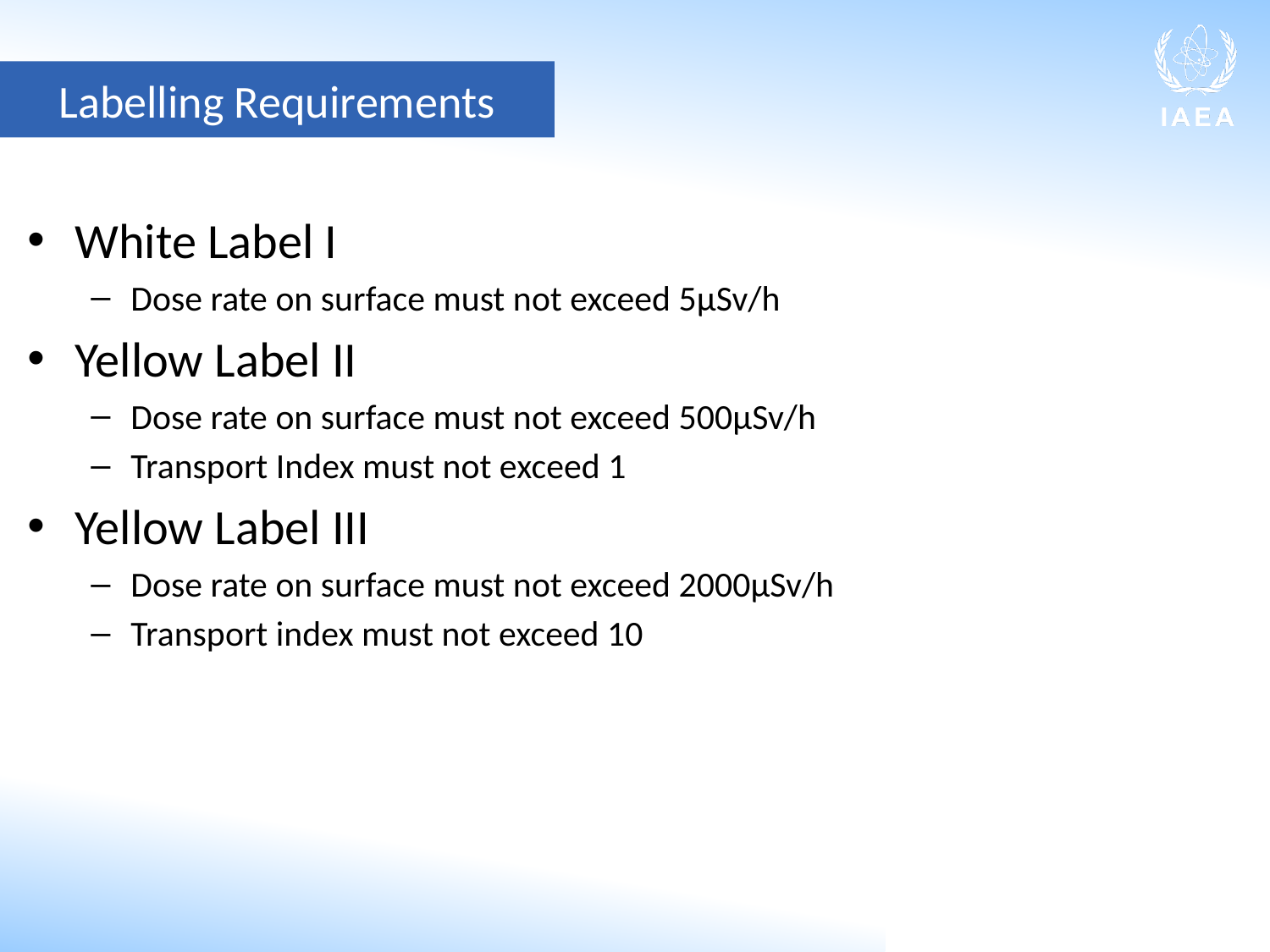

Labelling Requirements
White Label I
Dose rate on surface must not exceed 5µSv/h
Yellow Label II
Dose rate on surface must not exceed 500µSv/h
Transport Index must not exceed 1
Yellow Label III
Dose rate on surface must not exceed 2000µSv/h
Transport index must not exceed 10